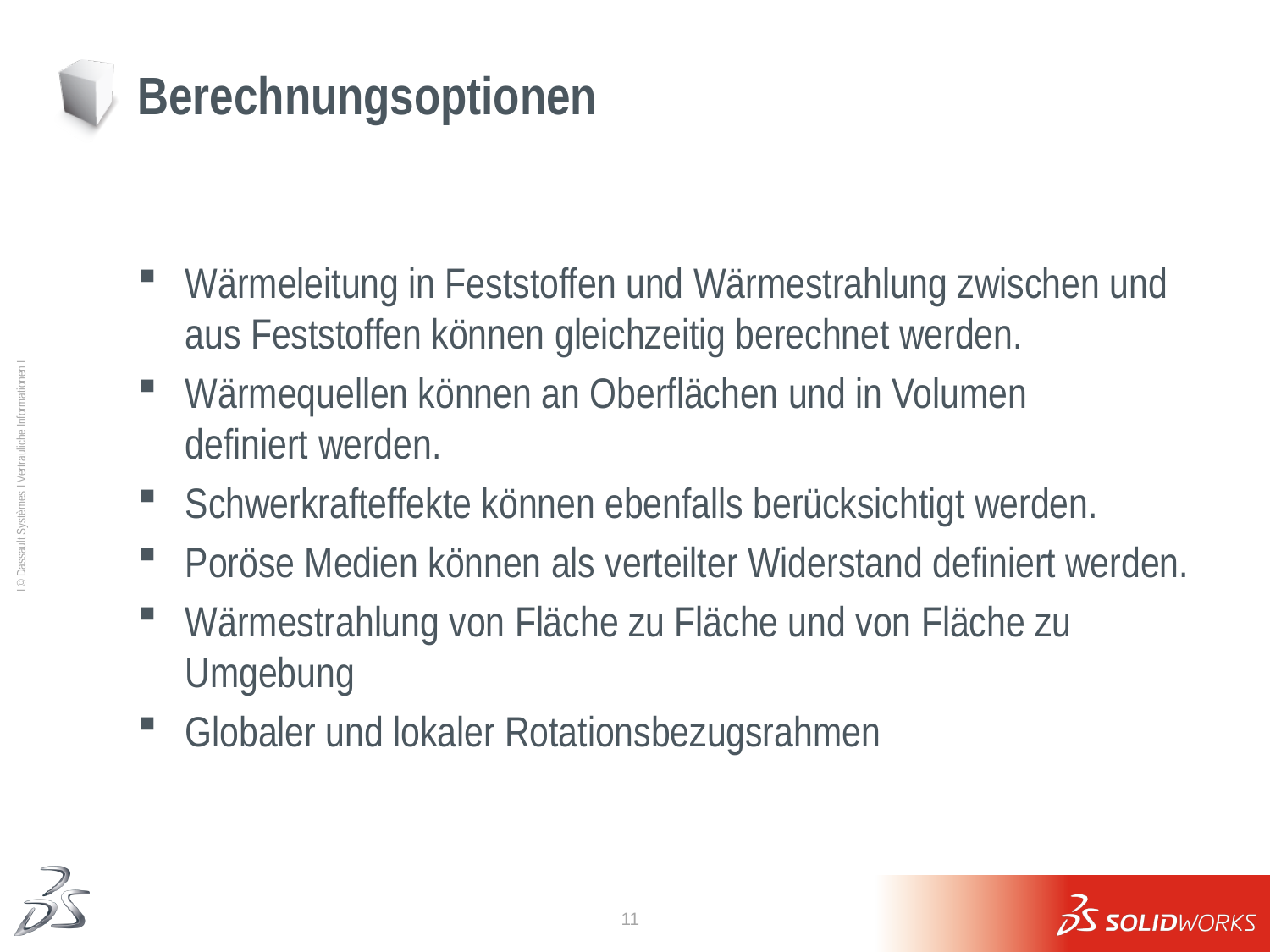

# Berechnungsoptionen
Wärmeleitung in Feststoffen und Wärmestrahlung zwischen und aus Feststoffen können gleichzeitig berechnet werden.
Wärmequellen können an Oberflächen und in Volumen definiert werden.
Schwerkrafteffekte können ebenfalls berücksichtigt werden.
Poröse Medien können als verteilter Widerstand definiert werden.
Wärmestrahlung von Fläche zu Fläche und von Fläche zu Umgebung
Globaler und lokaler Rotationsbezugsrahmen